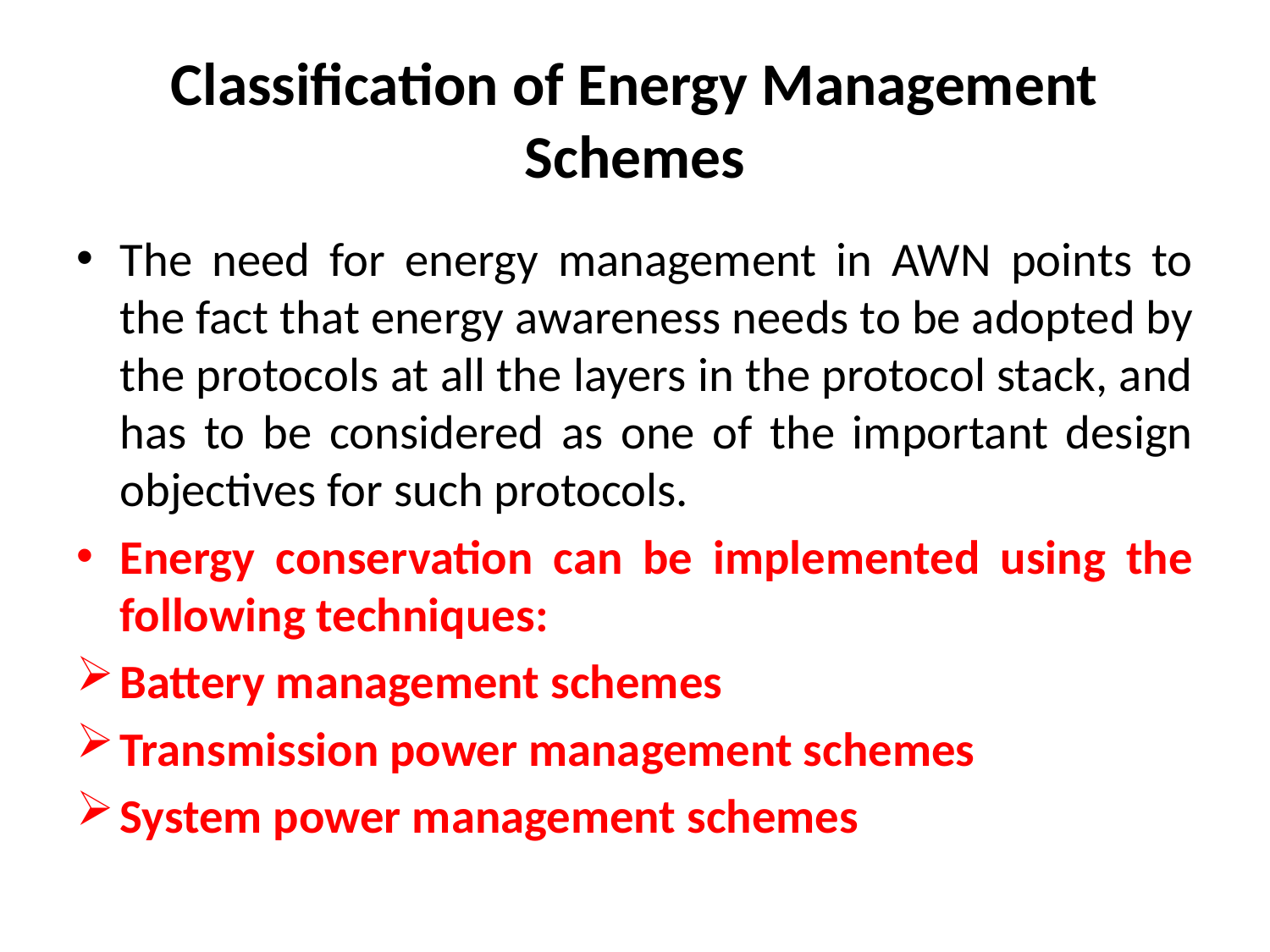

# Classification of Energy Management Schemes
The need for energy management in AWN points to the fact that energy awareness needs to be adopted by the protocols at all the layers in the protocol stack, and has to be considered as one of the important design objectives for such protocols.
Energy conservation can be implemented using the following techniques:
Battery management schemes
Transmission power management schemes
System power management schemes